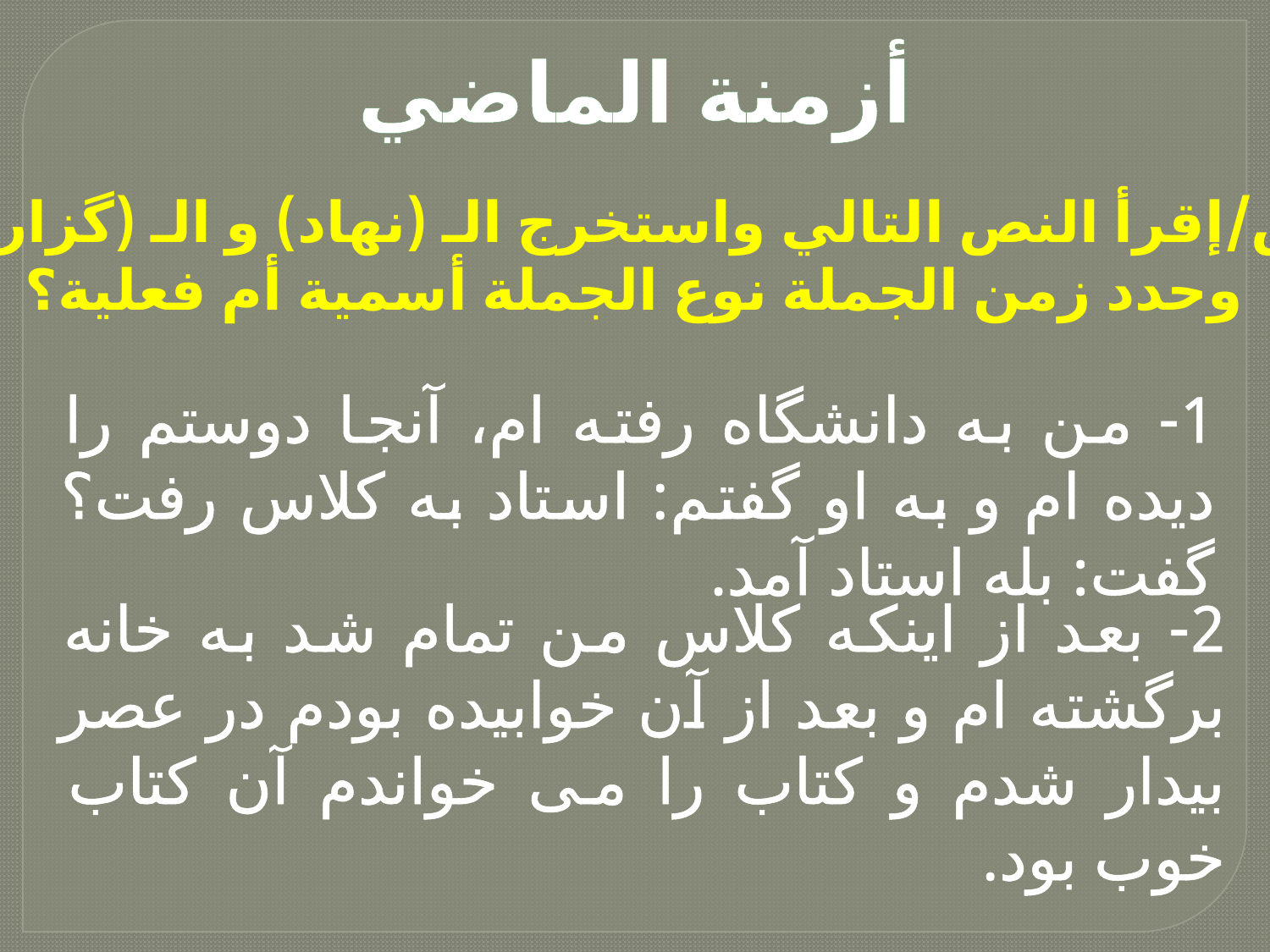

أزمنة الماضي
س/إقرأ النص التالي واستخرج الـ (نهاد) و الـ (گزاره)
وحدد زمن الجملة نوع الجملة أسمية أم فعلية؟
1- من به دانشگاه رفته ام، آنجا دوستم را دیده ام و به او گفتم: استاد به کلاس رفت؟ گفت: بله استاد آمد.
2- بعد از اینکه کلاس من تمام شد به خانه برگشته ام و بعد از آن خوابیده بودم در عصر بیدار شدم و کتاب را می خواندم آن کتاب خوب بود.